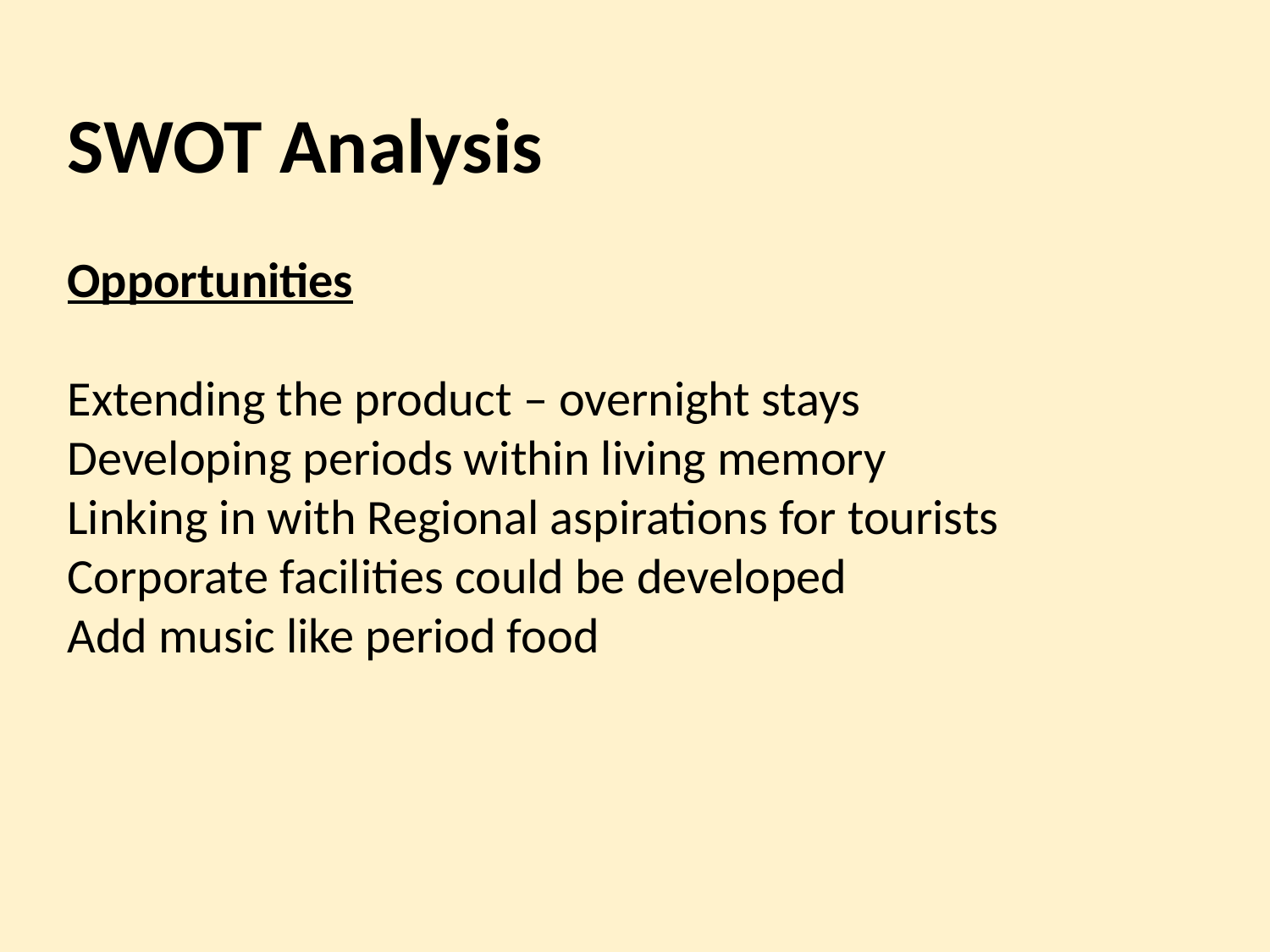

SWOT Analysis

Opportunities

Extending the product – overnight stays
Developing periods within living memory
Linking in with Regional aspirations for tourists
Corporate facilities could be developed
Add music like period food